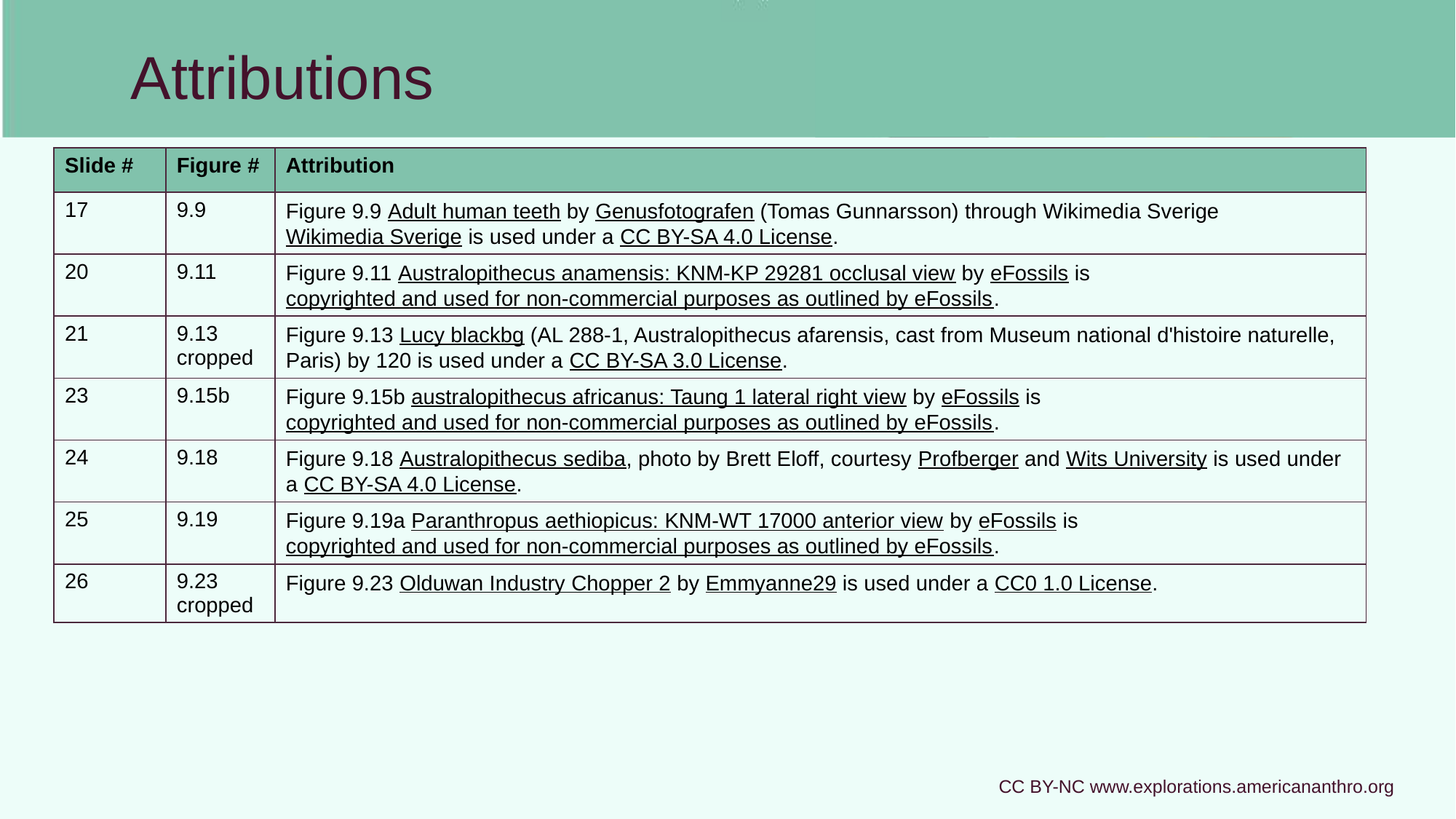

Attributions
| Slide # | Figure # | Attribution |
| --- | --- | --- |
| 17 | 9.9 | Figure 9.9 Adult human teeth by Genusfotografen (Tomas Gunnarsson) through Wikimedia Sverige Wikimedia Sverige is used under a CC BY-SA 4.0 License. |
| 20 | 9.11 | Figure 9.11 Australopithecus anamensis: KNM-KP 29281 occlusal view by eFossils is copyrighted and used for non-commercial purposes as outlined by eFossils. |
| 21 | 9.13 cropped | Figure 9.13 Lucy blackbg (AL 288-1, Australopithecus afarensis, cast from Museum national d'histoire naturelle, Paris) by 120 is used under a CC BY-SA 3.0 License. |
| 23 | 9.15b | Figure 9.15b australopithecus africanus: Taung 1 lateral right view by eFossils is copyrighted and used for non-commercial purposes as outlined by eFossils. |
| 24 | 9.18 | Figure 9.18 Australopithecus sediba, photo by Brett Eloff, courtesy Profberger and Wits University is used under a CC BY-SA 4.0 License. |
| 25 | 9.19 | Figure 9.19a Paranthropus aethiopicus: KNM-WT 17000 anterior view by eFossils is copyrighted and used for non-commercial purposes as outlined by eFossils. |
| 26 | 9.23 cropped | Figure 9.23 Olduwan Industry Chopper 2 by Emmyanne29 is used under a CC0 1.0 License. |